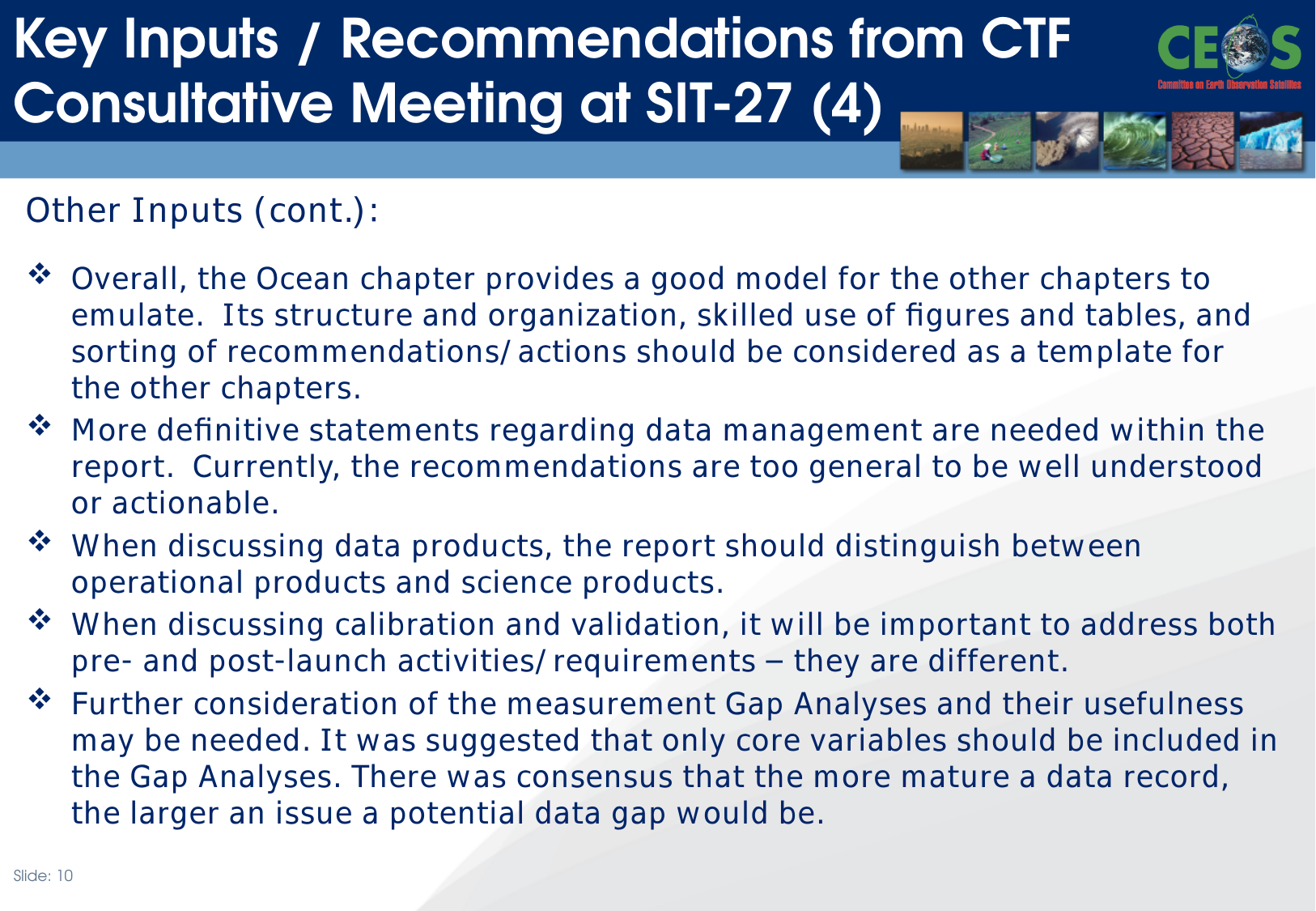

# Key Inputs / Recommendations from CTF Consultative Meeting at SIT-27 (4)
Other Inputs (cont.):

Overall, the Ocean chapter provides a good model for the other chapters to emulate.  Its structure and organization, skilled use of figures and tables, and sorting of recommendations/actions should be considered as a template for the other chapters.
More definitive statements regarding data management are needed within the report.  Currently, the recommendations are too general to be well understood or actionable.
When discussing data products, the report should distinguish between operational products and science products.
When discussing calibration and validation, it will be important to address both pre- and post-launch activities/requirements – they are different.
Further consideration of the measurement Gap Analyses and their usefulness may be needed. It was suggested that only core variables should be included in the Gap Analyses. There was consensus that the more mature a data record, the larger an issue a potential data gap would be.